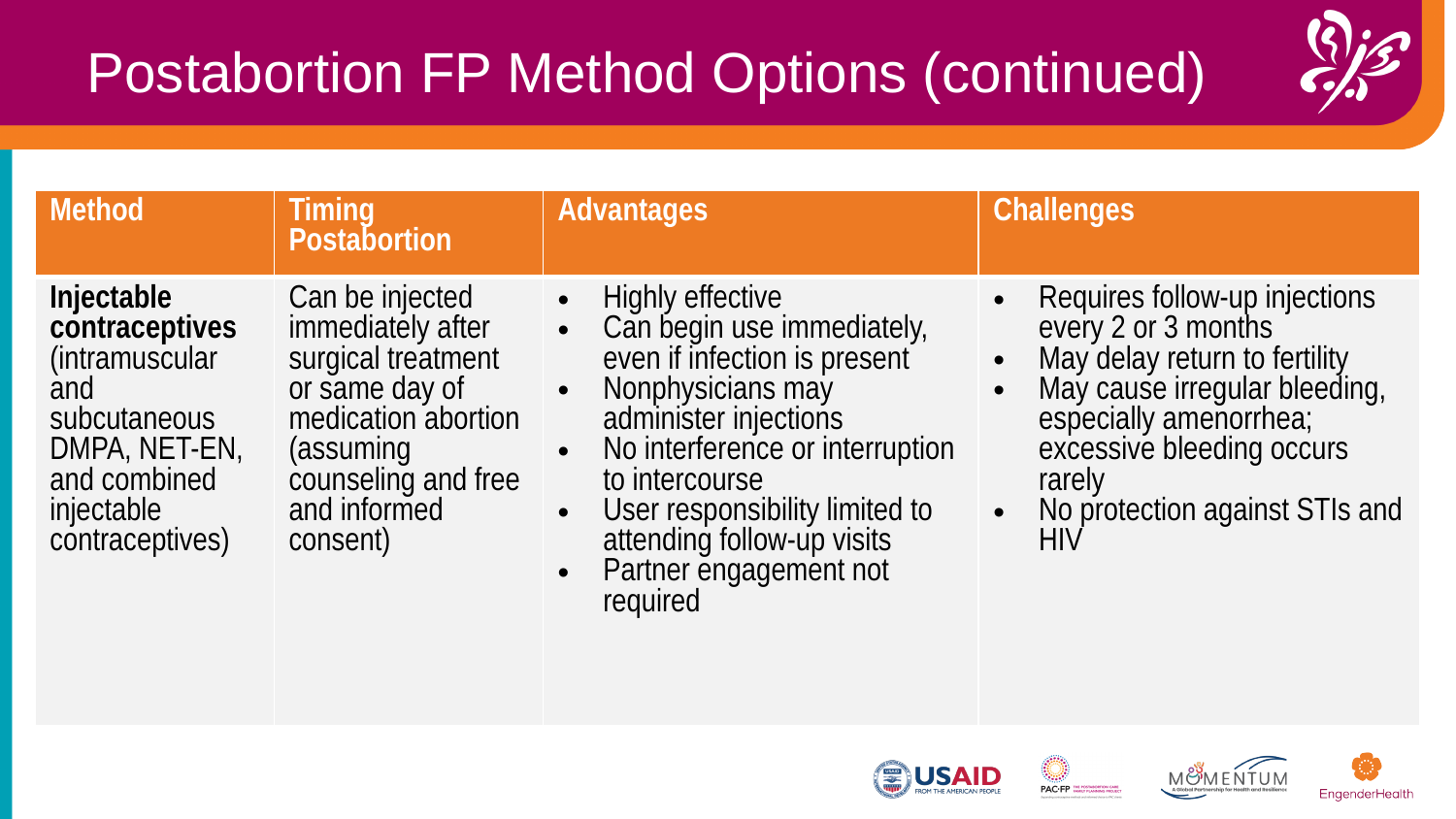

Postabortion FP Method Options (continued)
| Method | Timing Postabortion | Advantages | Challenges |
| --- | --- | --- | --- |
| Injectable contraceptives  (intramuscular and subcutaneous DMPA, NET-EN, and combined injectable contraceptives) | Can be injected immediately after surgical treatment or same day of medication abortion (assuming counseling and free and informed consent) | Highly effective Can begin use immediately, even if infection is present Nonphysicians may administer injections No interference or interruption to intercourse User responsibility limited to attending follow-up visits Partner engagement not required | Requires follow-up injections every 2 or 3 months May delay return to fertility May cause irregular bleeding, especially amenorrhea; excessive bleeding occurs rarely No protection against STIs and HIV |